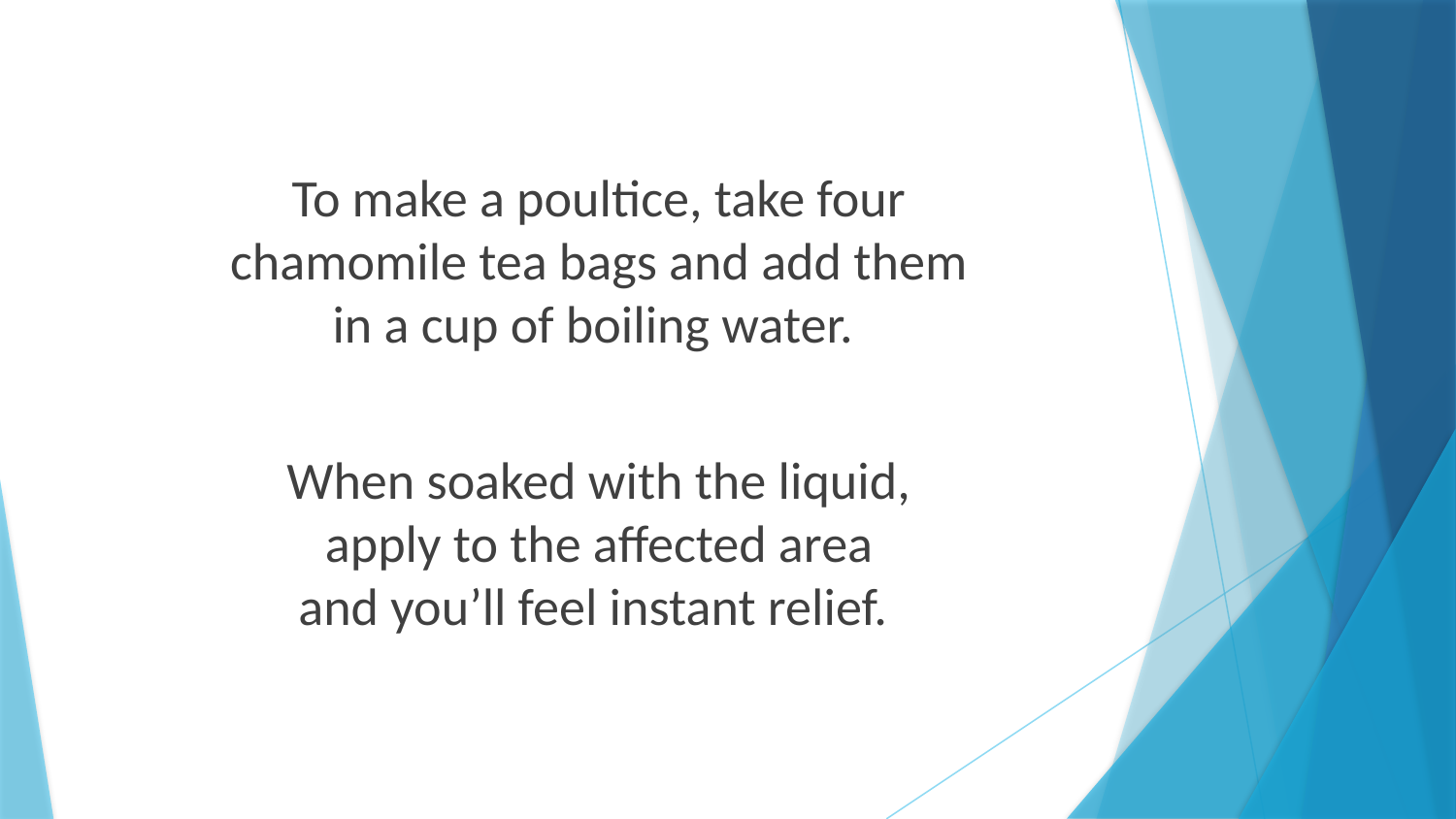

To make a poultice, take four
chamomile tea bags and add them
in a cup of boiling water.

When soaked with the liquid,
apply to the affected area
and you’ll feel instant relief.